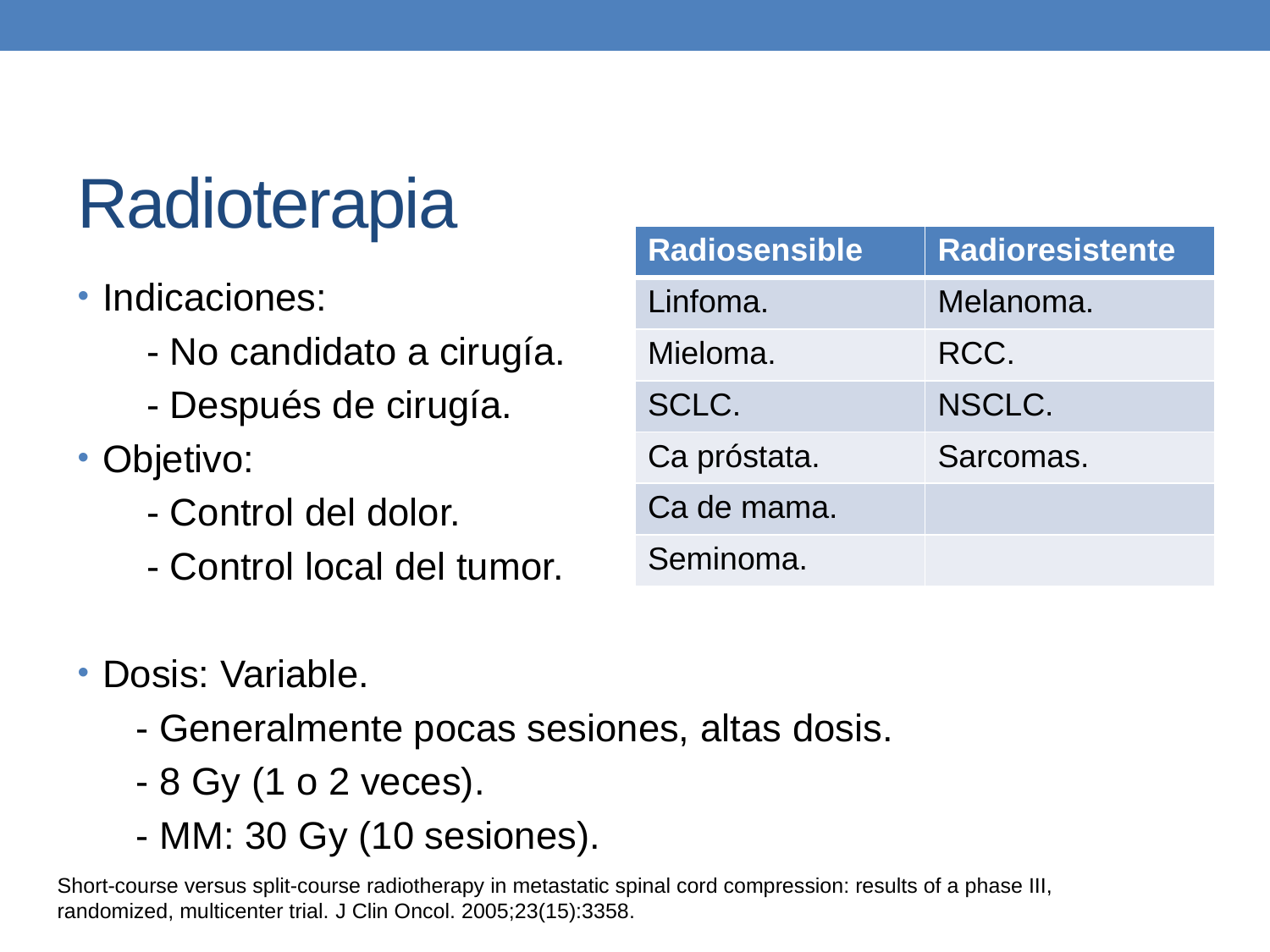

# Radioterapia
| Radiosensible | Radioresistente |
| --- | --- |
| Linfoma. | Melanoma. |
| Mieloma. | RCC. |
| SCLC. | NSCLC. |
| Ca próstata. | Sarcomas. |
| Ca de mama. |  |
| Seminoma. |  |
Indicaciones:
     - No candidato a cirugía.
     - Después de cirugía.
Objetivo:
     - Control del dolor.
     - Control local del tumor.

Dosis: Variable.
    - Generalmente pocas sesiones, altas dosis.
    - 8 Gy (1 o 2 veces).
    - MM: 30 Gy (10 sesiones).
Short-course versus split-course radiotherapy in metastatic spinal cord compression: results of a phase III, randomized, multicenter trial. J Clin Oncol. 2005;23(15):3358.